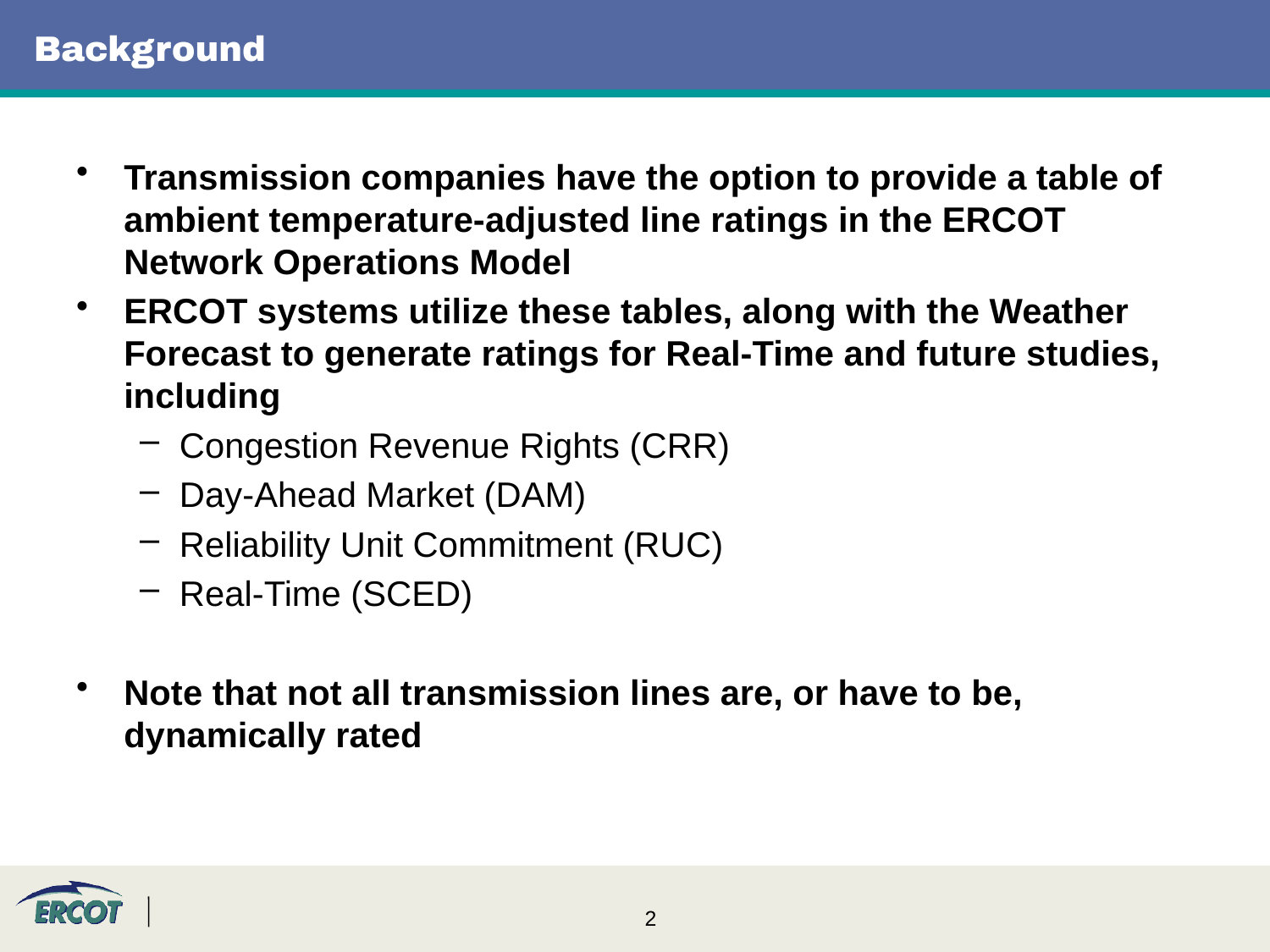

# Background
Transmission companies have the option to provide a table of ambient temperature-adjusted line ratings in the ERCOT Network Operations Model
ERCOT systems utilize these tables, along with the Weather Forecast to generate ratings for Real-Time and future studies, including
Congestion Revenue Rights (CRR)
Day-Ahead Market (DAM)
Reliability Unit Commitment (RUC)
Real-Time (SCED)

Note that not all transmission lines are, or have to be, dynamically rated